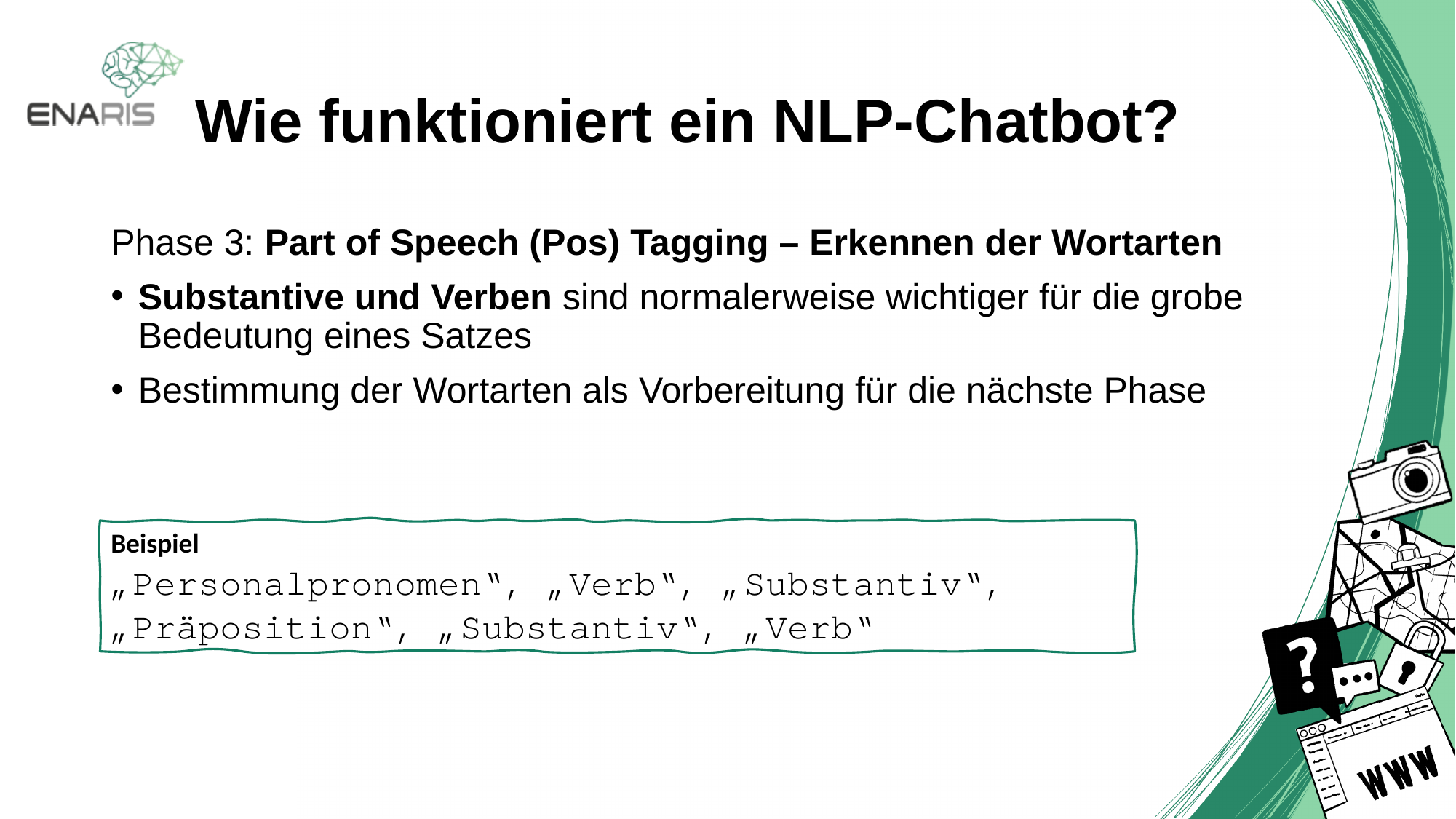

# Wie funktioniert ein NLP-Chatbot?
Phase 3: Part of Speech (Pos) Tagging – Erkennen der Wortarten
Substantive und Verben sind normalerweise wichtiger für die grobe Bedeutung eines Satzes
Bestimmung der Wortarten als Vorbereitung für die nächste Phase
Beispiel
„Personalpronomen“, „Verb“, „Substantiv“, „Präposition“, „Substantiv“, „Verb“